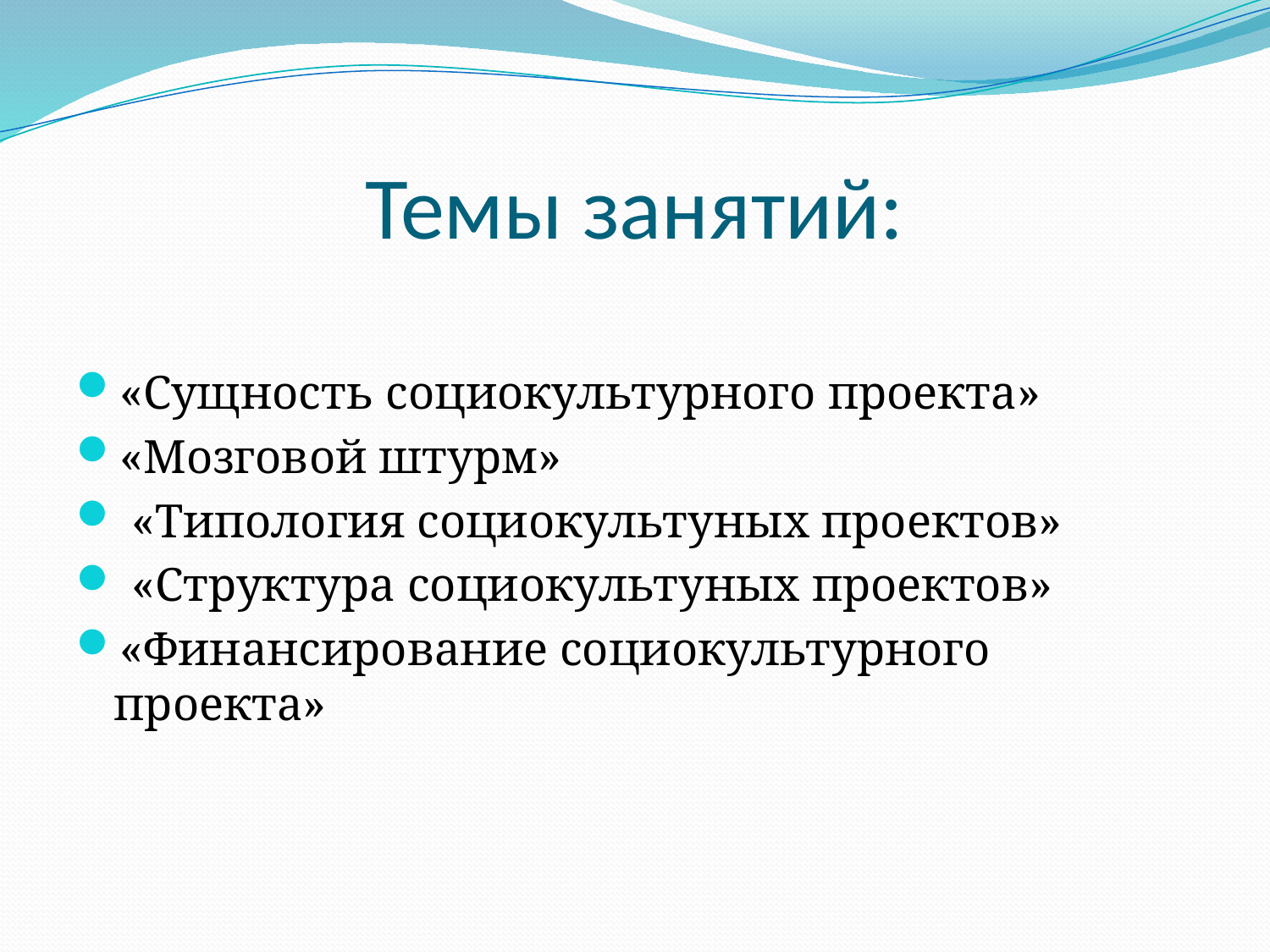

# Темы занятий:
«Сущность социокультурного проекта»
«Мозговой штурм»
 «Типология социокультуных проектов»
 «Структура социокультуных проектов»
«Финансирование социокультурного проекта»